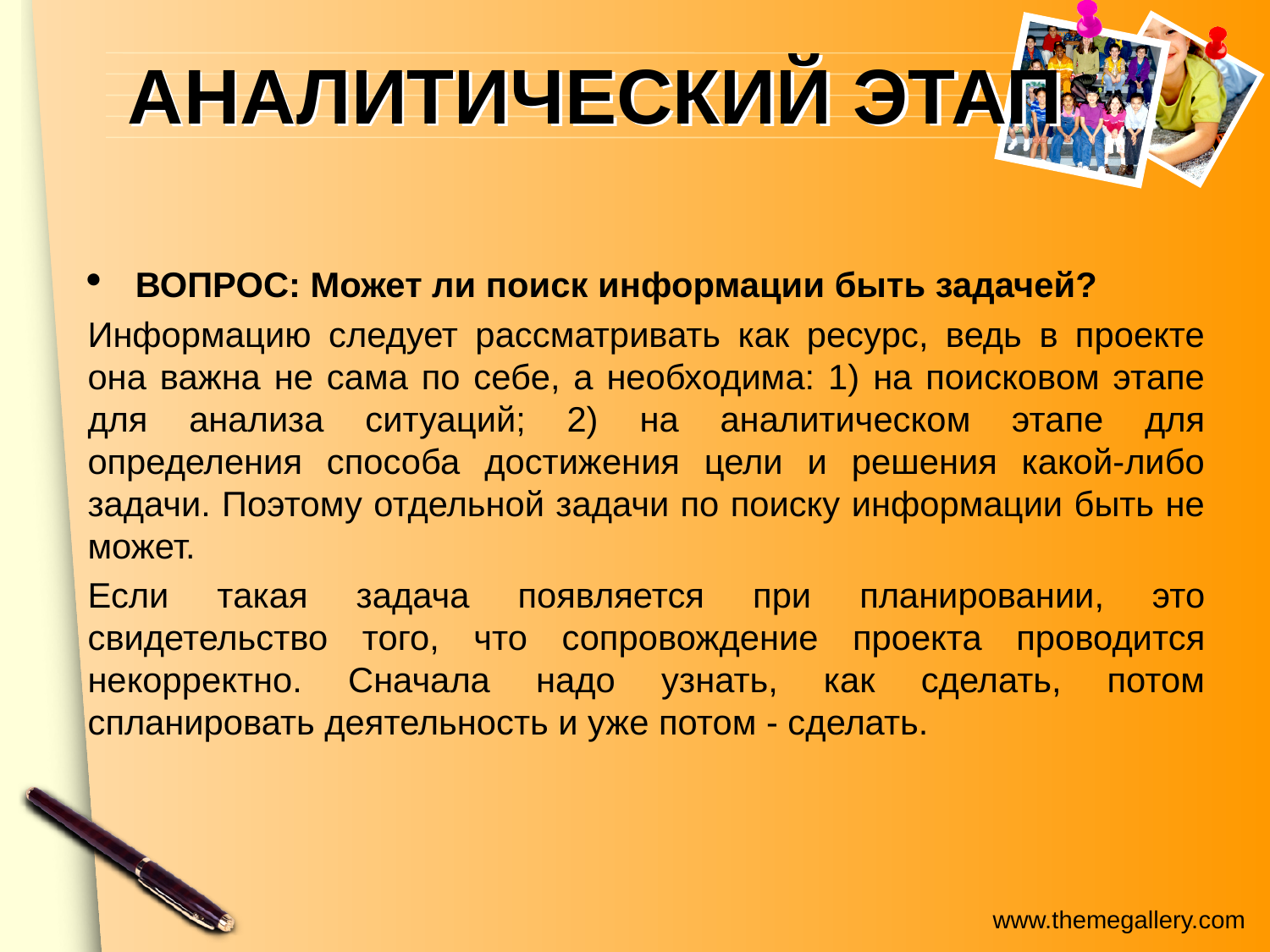

# Аналитический этап
ВОПРОС: Может ли поиск информации быть задачей?
Информацию следует рассматривать как ресурс, ведь в проекте она важна не сама по себе, а необходима: 1) на поисковом этапе для анализа ситуаций; 2) на аналитическом этапе для определения способа достижения цели и решения какой-либо задачи. Поэтому отдельной задачи по поиску информации быть не может.
Если такая задача появляется при планировании, это свидетельство того, что сопровождение проекта проводится некорректно. Сначала надо узнать, как сделать, потом спланировать деятельность и уже потом - сделать.